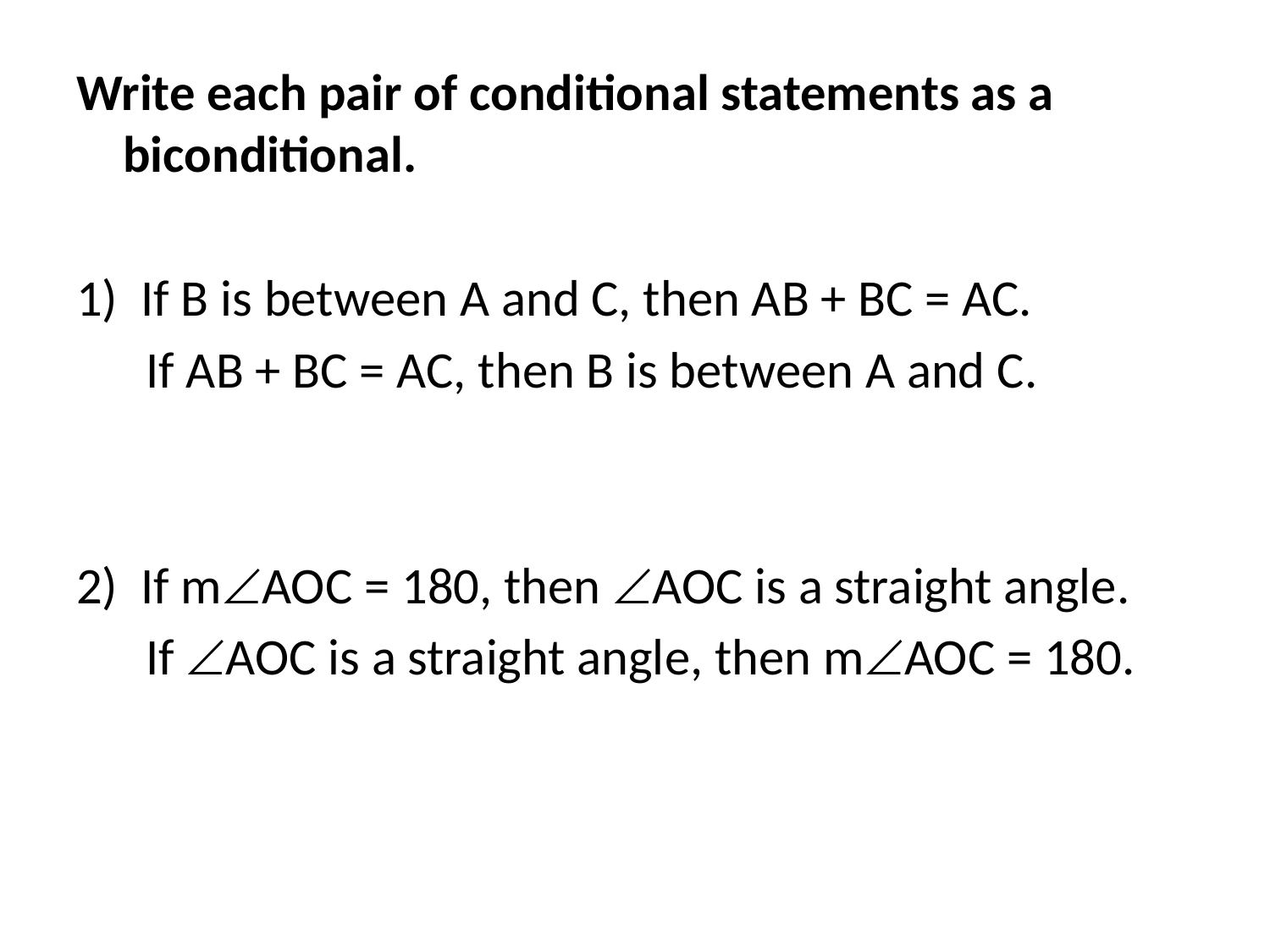

#
Write each pair of conditional statements as a biconditional.

1)  If B is between A and C, then AB + BC = AC.
      If AB + BC = AC, then B is between A and C.

2)  If m∠AOC = 180, then ∠AOC is a straight angle.
      If ∠AOC is a straight angle, then m∠AOC = 180.